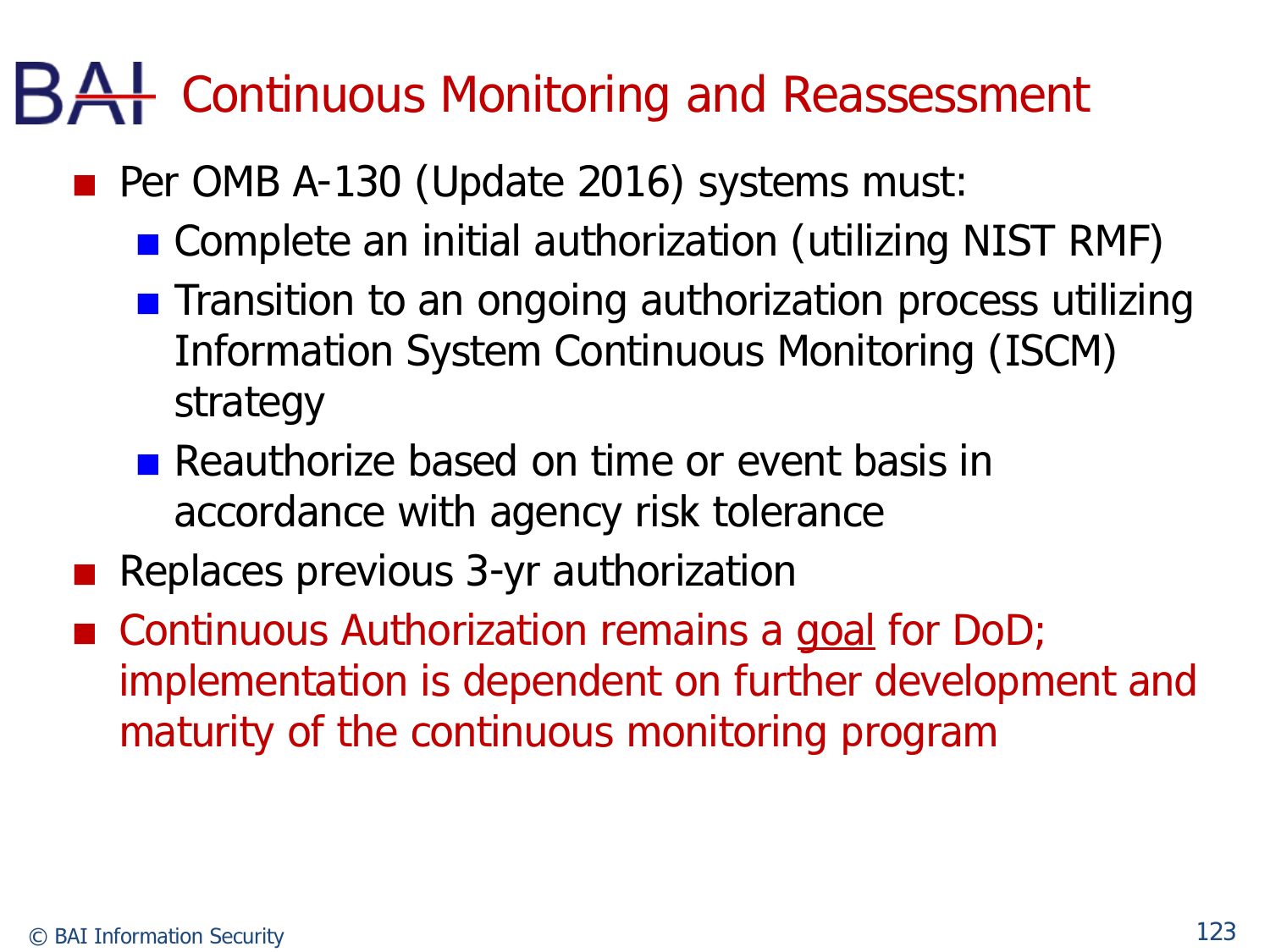

# Continuous Monitoring and Reassessment
Per OMB A-130 (Update 2016) systems must:
Complete an initial authorization (utilizing NIST RMF)
Transition to an ongoing authorization process utilizing Information System Continuous Monitoring (ISCM) strategy
Reauthorize based on time or event basis in accordance with agency risk tolerance
Replaces previous 3-yr authorization
Continuous Authorization remains a goal for DoD; implementation is dependent on further development and maturity of the continuous monitoring program